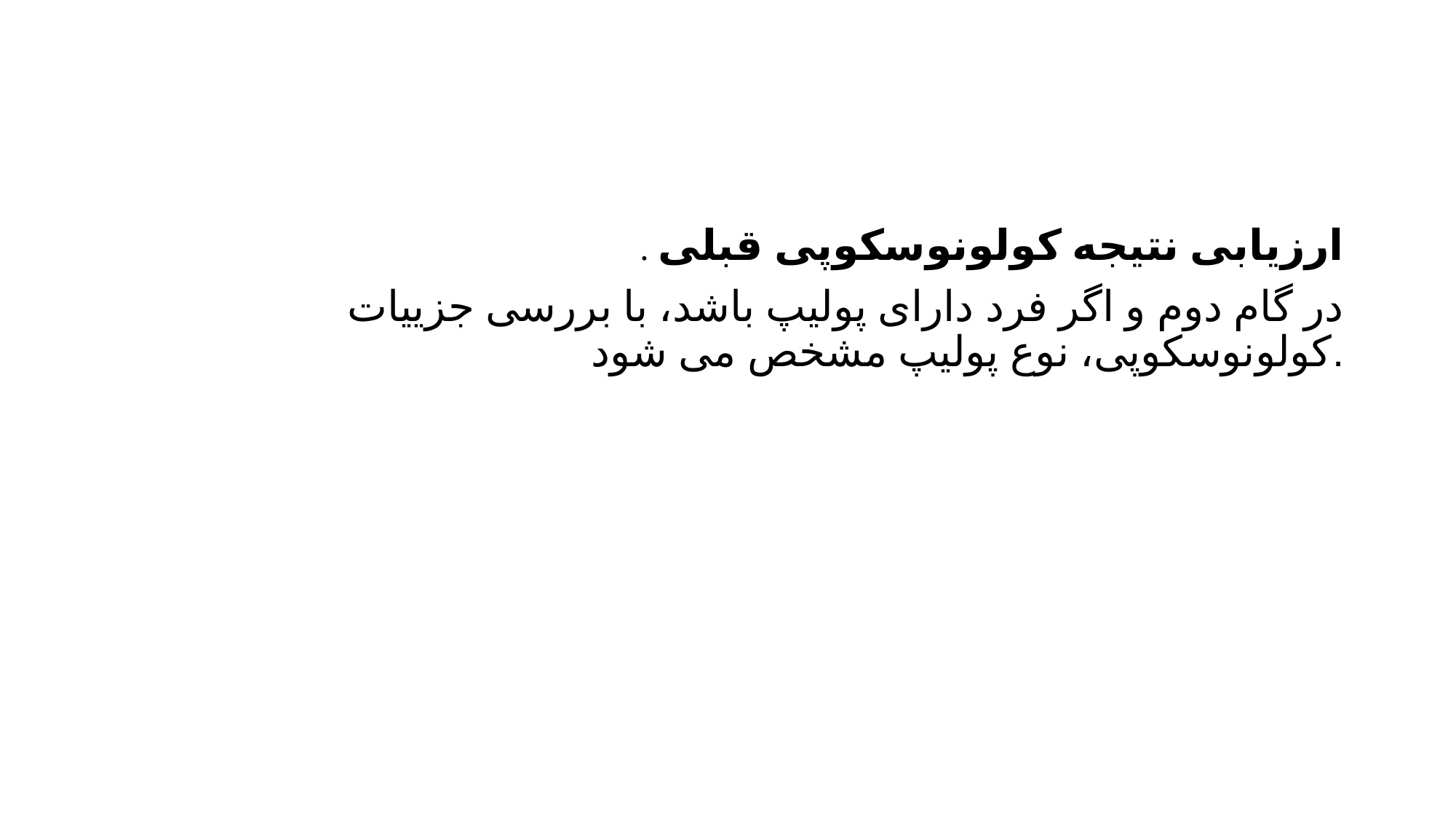

. ارزیابی نتیجه کولونوسکوپی قبلی
در گام دوم و اگر فرد دارای پولیپ باشد، با بررسی جزییات کولونوسکوپی، نوع پولیپ مشخص می شود.